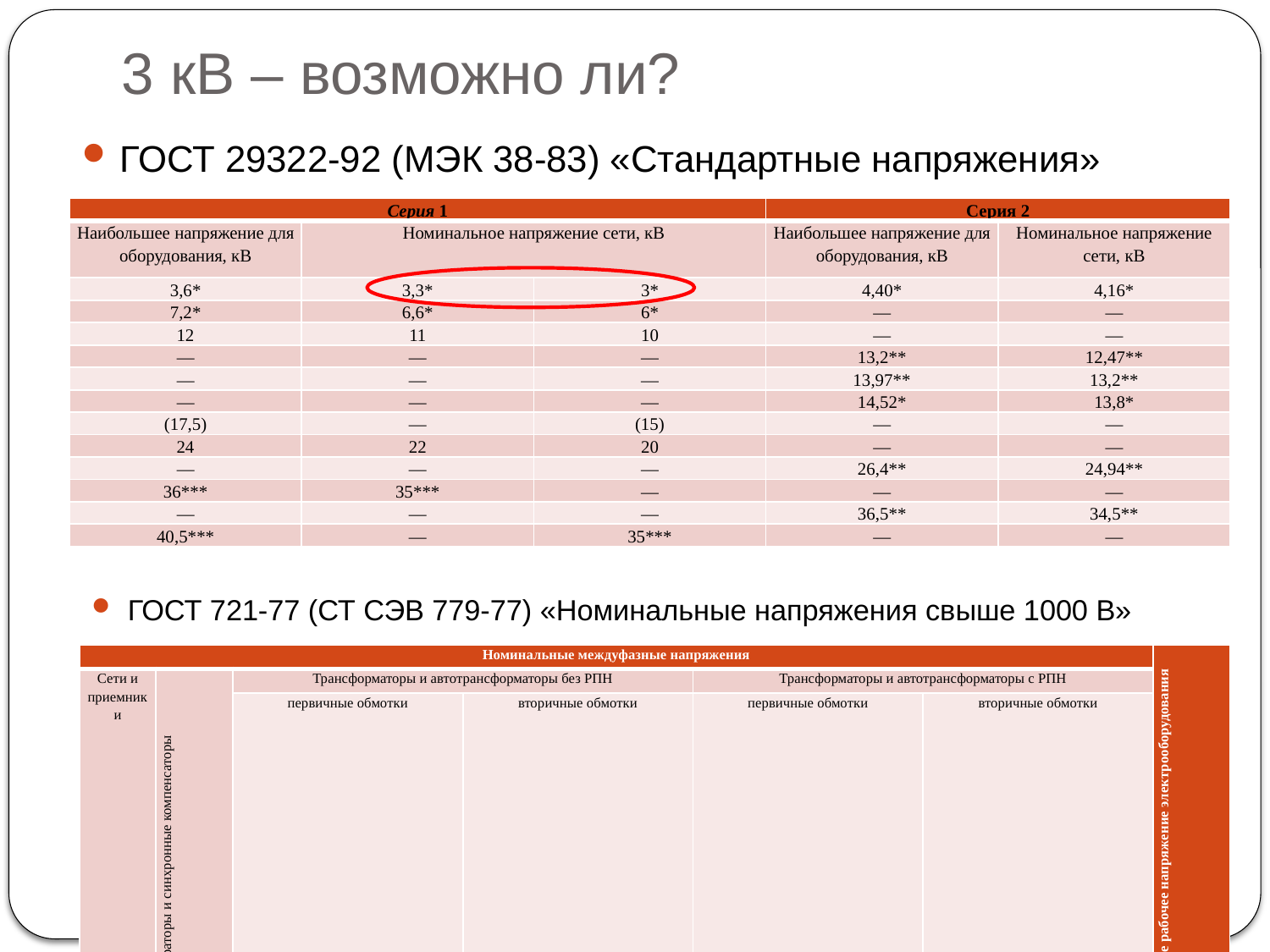

# 3 кВ – возможно ли?
ГОСТ 29322-92 (МЭК 38-83) «Стандартные напряжения»

| Серия 1 |  |  | Серия 2 |  |
| --- | --- | --- | --- | --- |
| Наибольшее напряжение для оборудования, кВ | Номинальное напряжение сети, кВ |  | Наибольшее напряжение для оборудования, кВ | Номинальное напряжение сети, кВ |
| 3,6\* | 3,3\* | 3\* | 4,40\* | 4,16\* |
| 7,2\* | 6,6\* | 6\* | — | — |
| 12 | 11 | 10 | — | — |
| — | — | — | 13,2\*\* | 12,47\*\* |
| — | — | — | 13,97\*\* | 13,2\*\* |
| — | — | — | 14,52\* | 13,8\* |
| (17,5) | — | (15) | — | — |
| 24 | 22 | 20 | — | — |
| — | — | — | 26,4\*\* | 24,94\*\* |
| 36\*\*\* | 35\*\*\* | — | — | — |
| — | — | — | 36,5\*\* | 34,5\*\* |
| 40,5\*\*\* | — | 35\*\*\* | — | — |

ГОСТ 721-77 (СТ СЭВ 779-77) «Номинальные напряжения свыше 1000 В»

| Номинальные междуфазные напряжения |  |  |  |  |  |  |  |  |  |  |  |  |  | Наибольшее рабочее напряжение электрооборудования |
| --- | --- | --- | --- | --- | --- | --- | --- | --- | --- | --- | --- | --- | --- | --- |
| Сети и приемники | Генераторы и синхронные компенсаторы | Трансформаторы и автотрансформаторы без РПН |  |  |  |  |  | Трансформаторы и автотрансформаторы с РПН |  |  |  |  |  |  |
|  |  | первичные обмотки |  |  | вторичные обмотки |  |  | первичные обмотки |  |  | вторичные обмотки |  |  |  |
| (6) | (6,3) | (6) | или | (6,3)\* | (6,3) | или | (6,6) | (6) | или | (6,3)\* | (6,3) | или | (6,6) | (7,2) |
| 10 | 10,5 | 10 | или | 10,5\* | 10,5 | или | 11,0 | 10 | или | 10,5\* | 10,5 | или | 11,0 | 12,0 |
| 20 | 21,0 | 20 |  | - | - |  | 22,0 | 20 | или | 21,0\* | - |  | 22,0 | 24,0 |
| 35 | - | 35 |  | - | 38,5 |  | - | 35 | или | 36,75 | - |  | 38,5 | 40,5 |